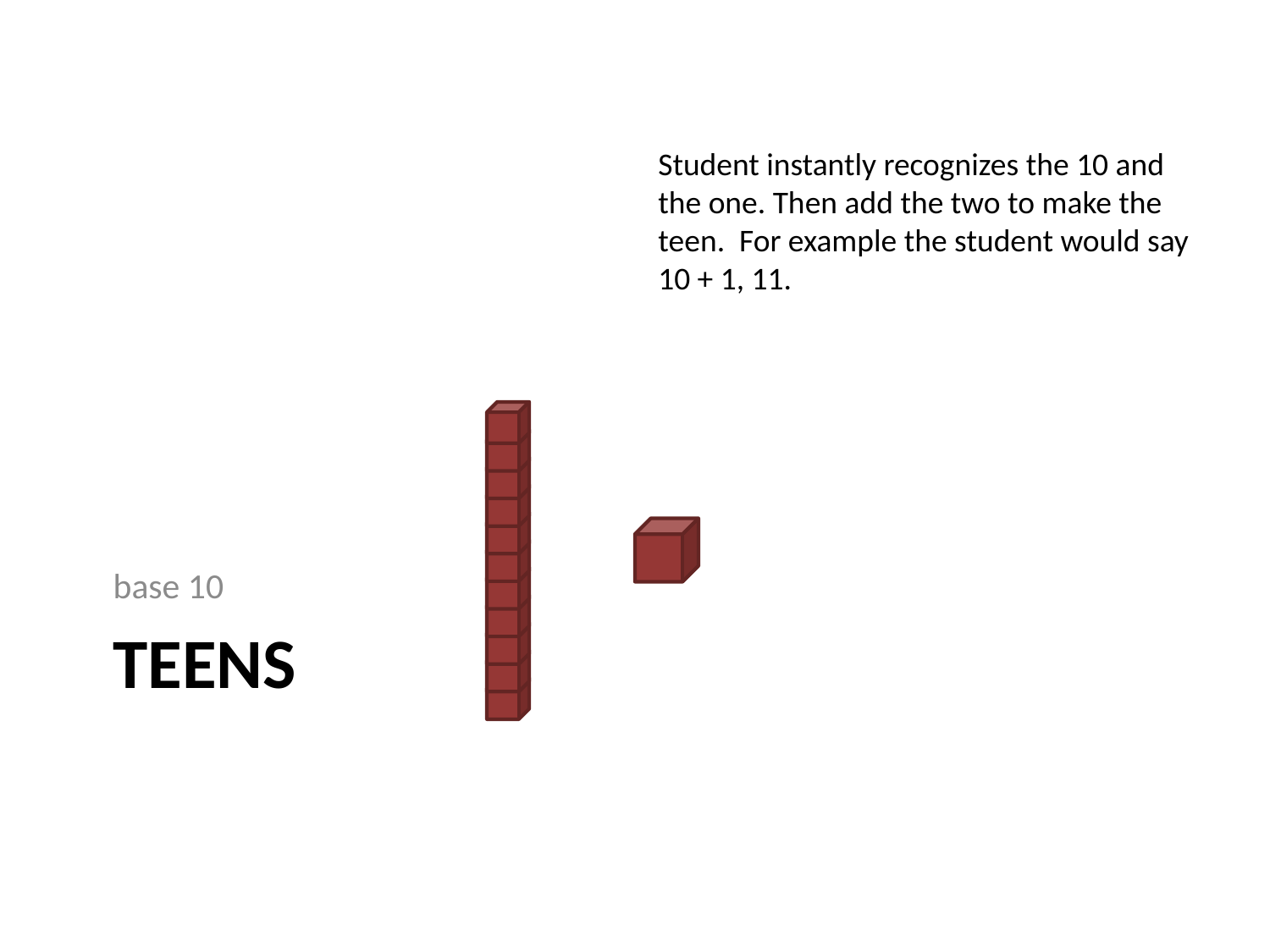

Student instantly recognizes the 10 and the one. Then add the two to make the teen.  For example the student would say 10 + 1, 11.

base 10

# Teens